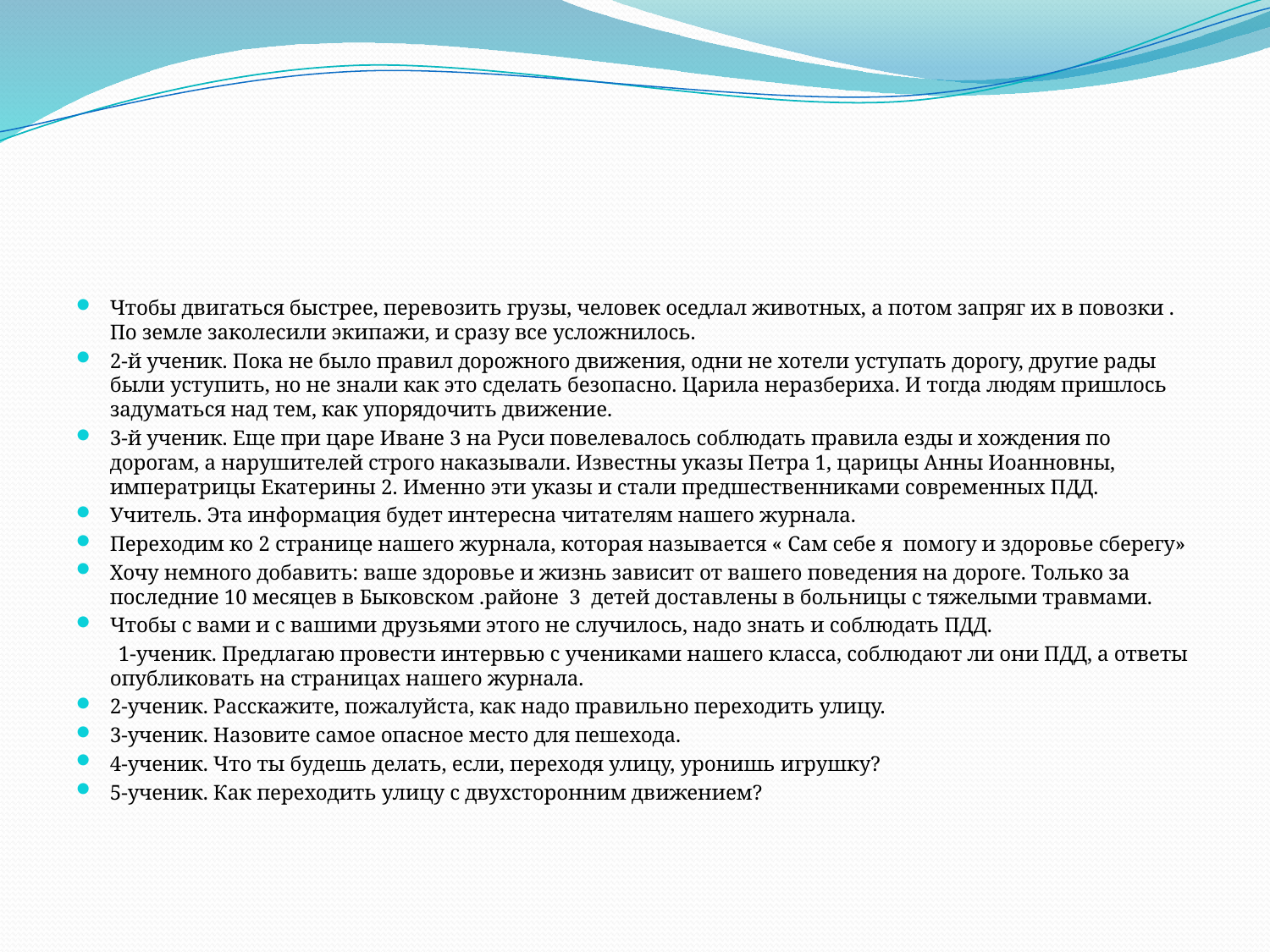

#

Чтобы двигаться быстрее, перевозить грузы, человек оседлал животных, а потом запряг их в повозки . По земле заколесили экипажи, и сразу все усложнилось.
2-й ученик. Пока не было правил дорожного движения, одни не хотели уступать дорогу, другие рады были уступить, но не знали как это сделать безопасно. Царила неразбериха. И тогда людям пришлось задуматься над тем, как упорядочить движение.
3-й ученик. Еще при царе Иване 3 на Руси повелевалось соблюдать правила езды и хождения по дорогам, а нарушителей строго наказывали. Известны указы Петра 1, царицы Анны Иоанновны, императрицы Екатерины 2. Именно эти указы и стали предшественниками современных ПДД.
Учитель. Эта информация будет интересна читателям нашего журнала.
Переходим ко 2 странице нашего журнала, которая называется « Сам себе я  помогу и здоровье сберегу»
Хочу немного добавить: ваше здоровье и жизнь зависит от вашего поведения на дороге. Только за последние 10 месяцев в Быковском .районе  3  детей доставлены в больницы с тяжелыми травмами.
Чтобы с вами и с вашими друзьями этого не случилось, надо знать и соблюдать ПДД.
        1-ученик. Предлагаю провести интервью с учениками нашего класса, соблюдают ли они ПДД, а ответы опубликовать на страницах нашего журнала.
2-ученик. Расскажите, пожалуйста, как надо правильно переходить улицу.
3-ученик. Назовите самое опасное место для пешехода.
4-ученик. Что ты будешь делать, если, переходя улицу, уронишь игрушку?
5-ученик. Как переходить улицу с двухсторонним движением?